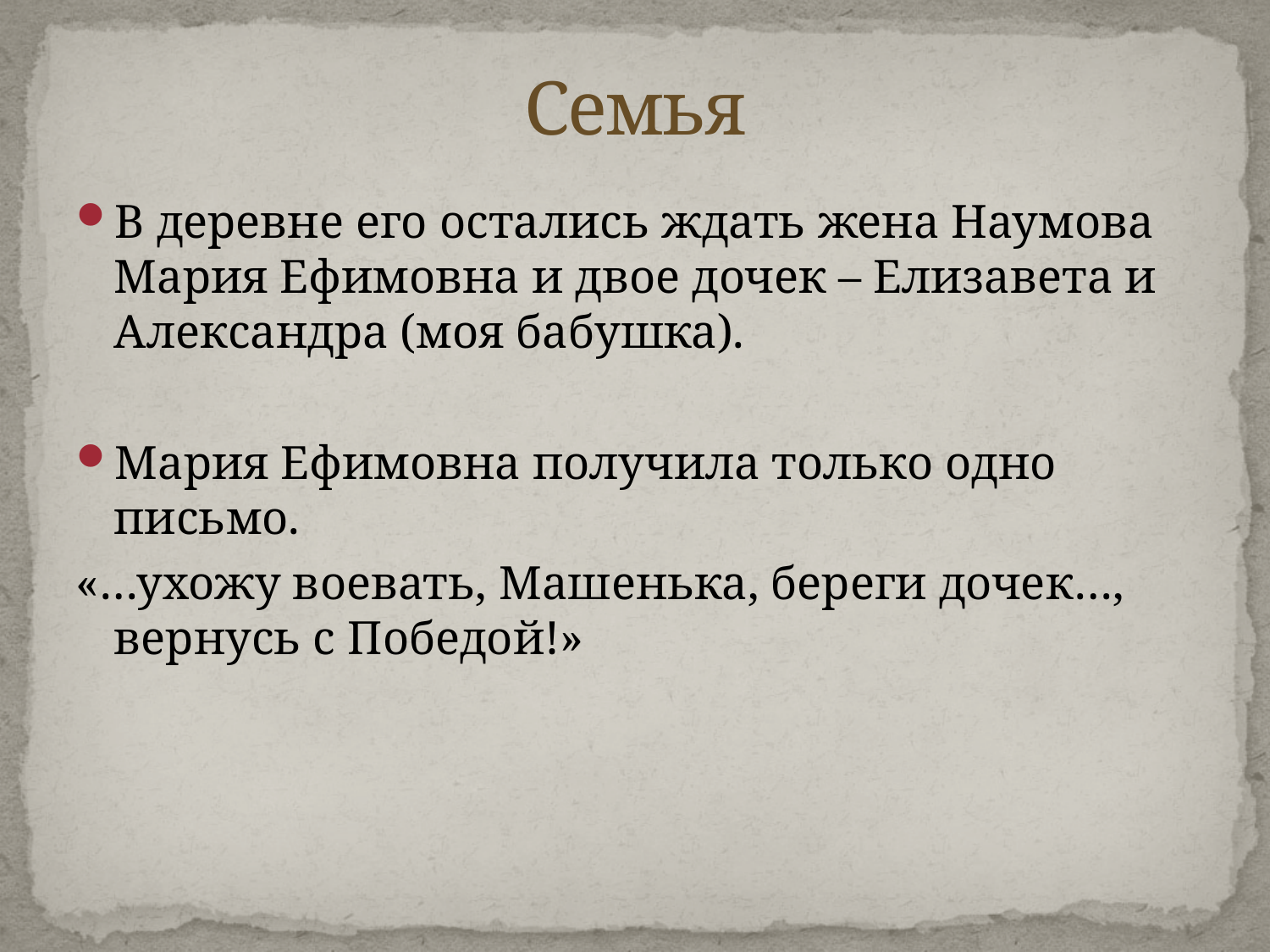

# Семья
В деревне его остались ждать жена Наумова Мария Ефимовна и двое дочек – Елизавета и Александра (моя бабушка).

Мария Ефимовна получила только одно письмо.
«…ухожу воевать, Машенька, береги дочек…, вернусь с Победой!»